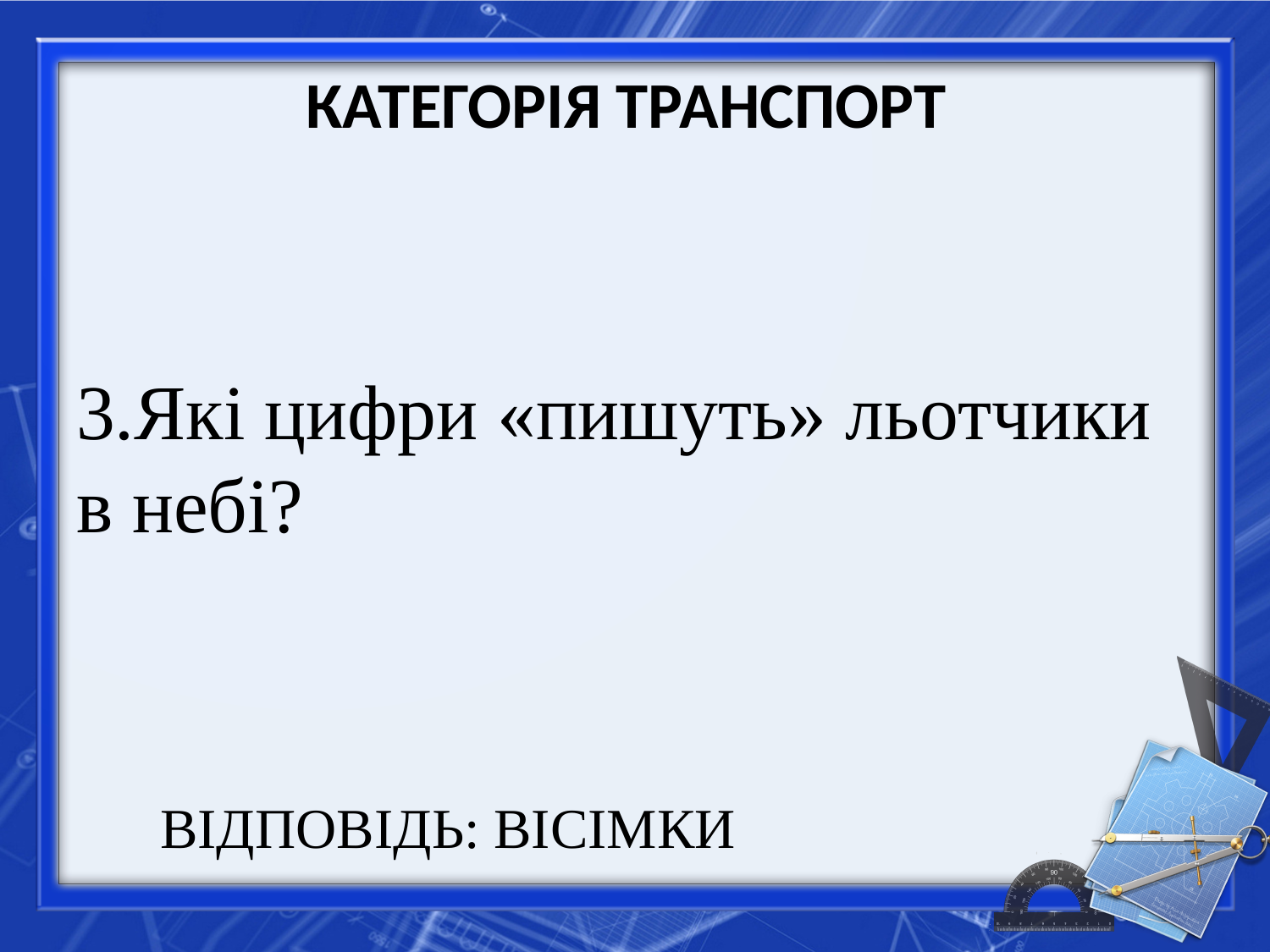

# КАТЕГОРІЯ ТРАНСПОРТ
3.Які цифри «пишуть» льотчики в небі?
ВІДПОВІДЬ: ВІСІМКИ